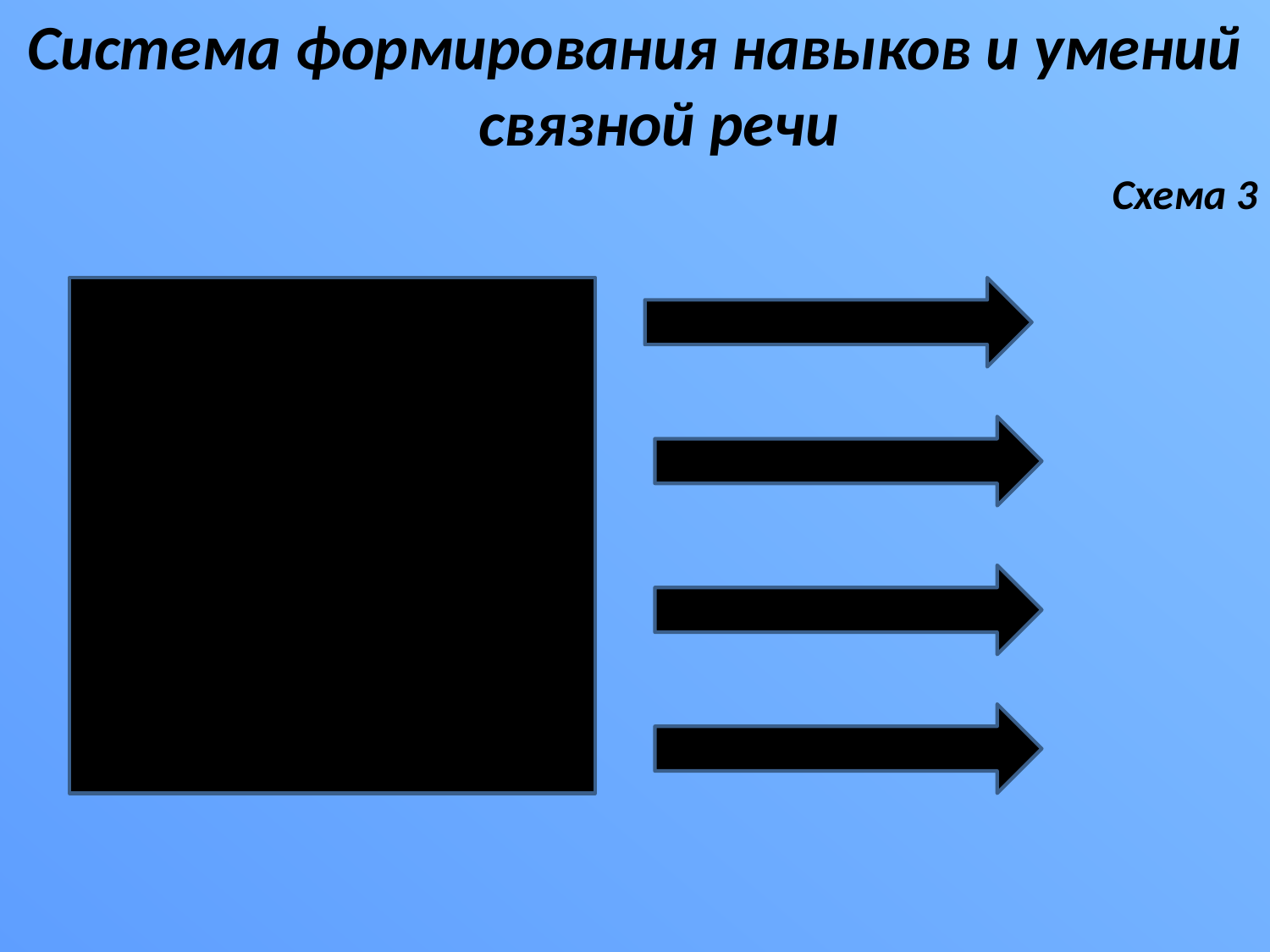

Система формирования навыков и умений связной речи
Схема 3